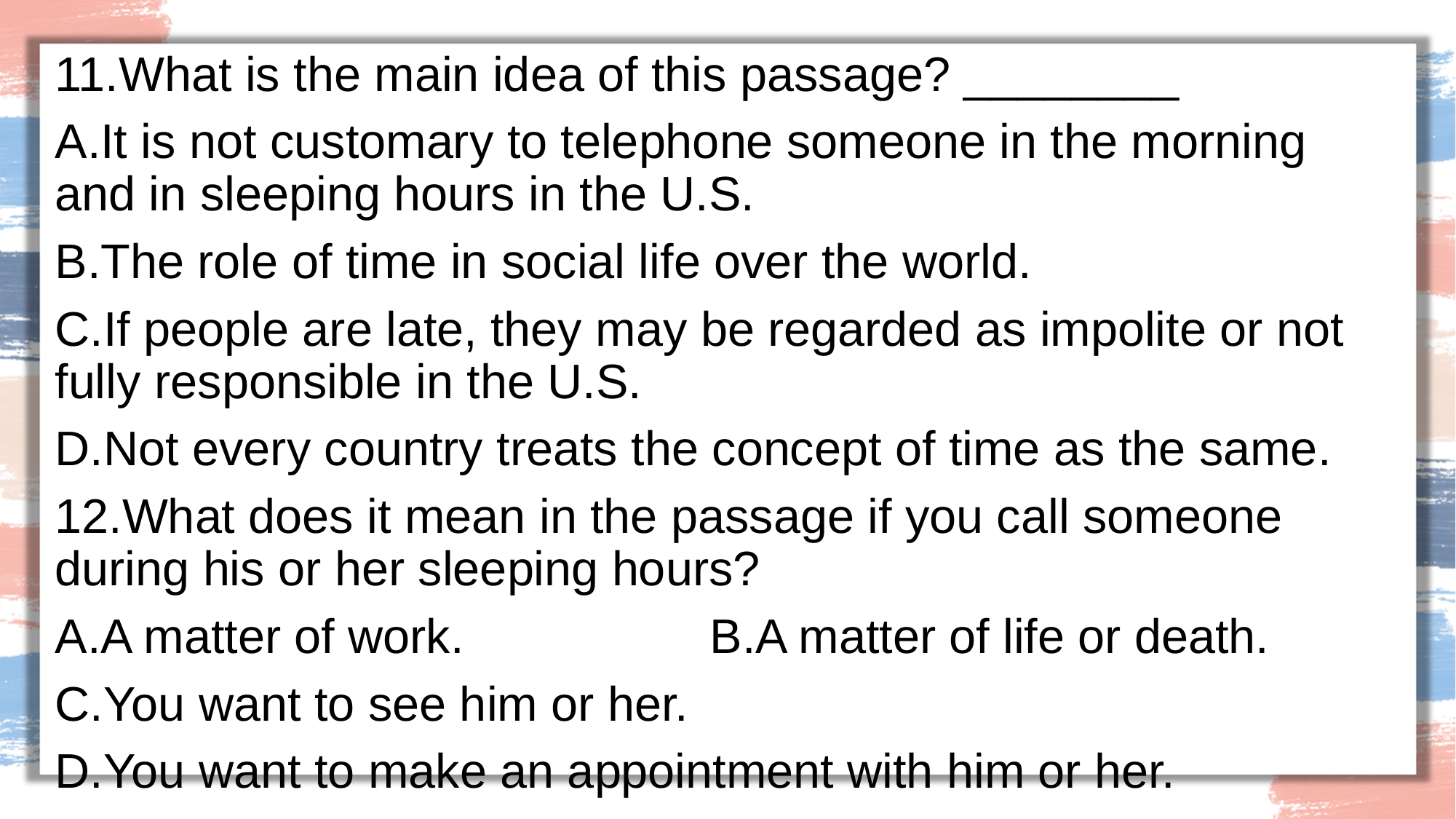

11.What is the main idea of this passage? ________
A.It is not customary to telephone someone in the morning and in sleeping hours in the U.S.
B.The role of time in social life over the world.
C.If people are late, they may be regarded as impolite or not fully responsible in the U.S.
D.Not every country treats the concept of time as the same.
12.What does it mean in the passage if you call someone during his or her sleeping hours?
A.A matter of work.			B.A matter of life or death.
C.You want to see him or her.
D.You want to make an appointment with him or her.

#